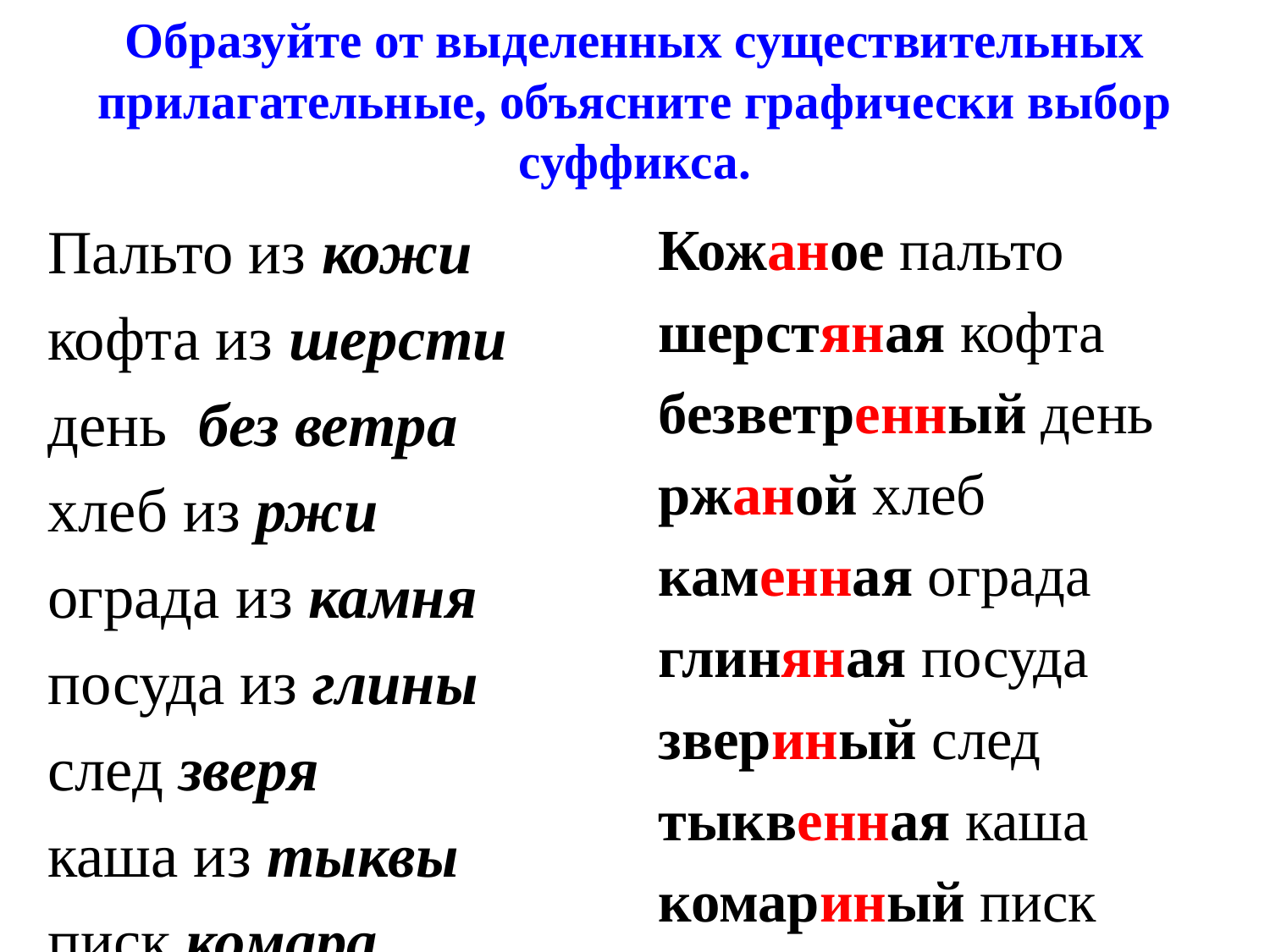

# Образуйте от выделенных существительных прилагательные, объясните графически выбор суффикса.
Пальто из кожи
кофта из шерсти
день  без ветра
хлеб из ржи
ограда из камня
посуда из глины
след зверя
каша из тыквы
писк комара
Кожаное пальто
шерстяная кофта
безветренный день
ржаной хлеб
каменная ограда
глиняная посуда
звериный след
тыквенная каша
комариный писк